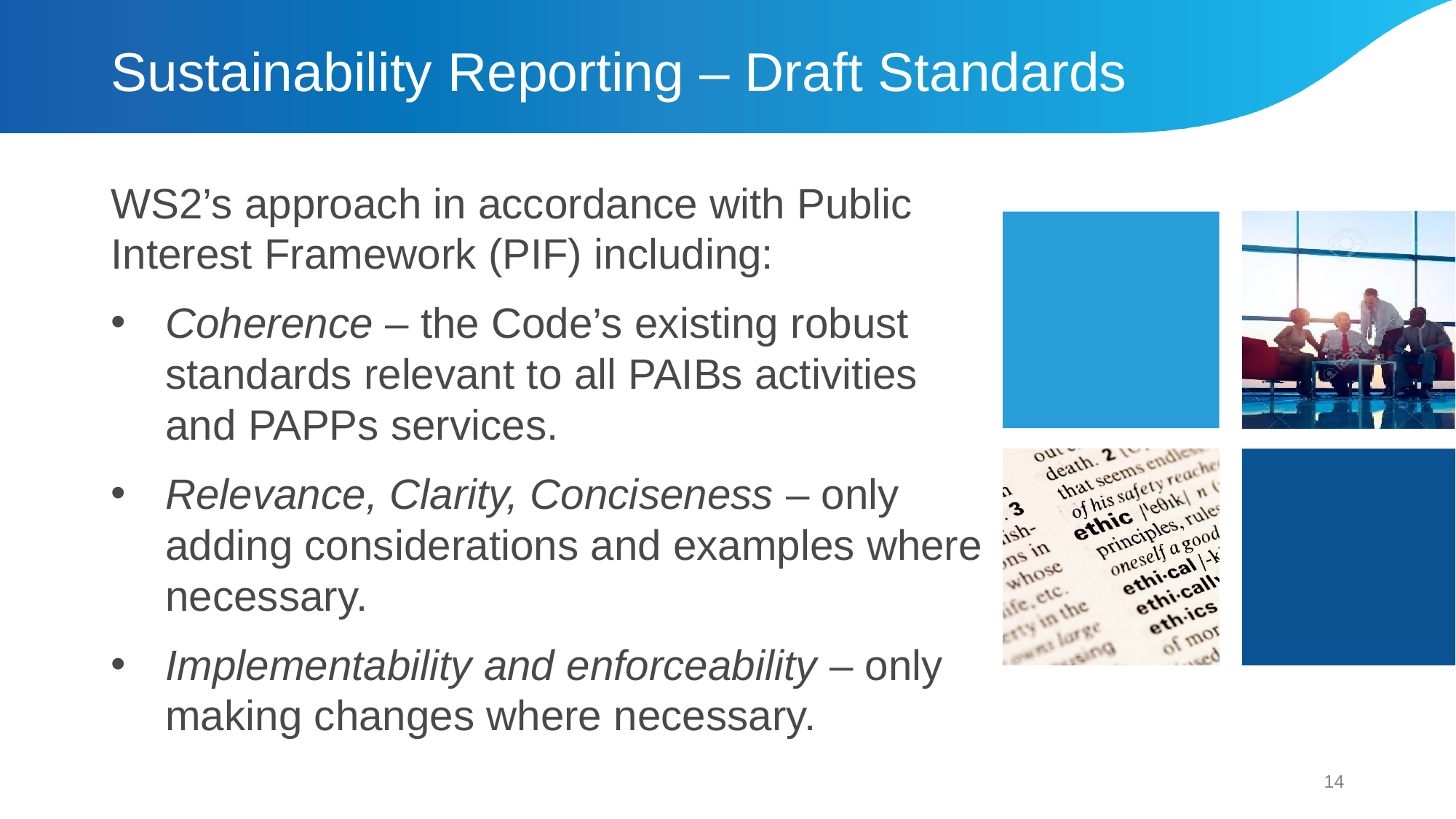

# Sustainability Reporting – Draft Standards
WS2’s approach in accordance with Public Interest Framework (PIF) including:
Coherence – the Code’s existing robust standards relevant to all PAIBs activities and PAPPs services.
Relevance, Clarity, Conciseness – only adding considerations and examples where necessary.
Implementability and enforceability – only making changes where necessary.
14